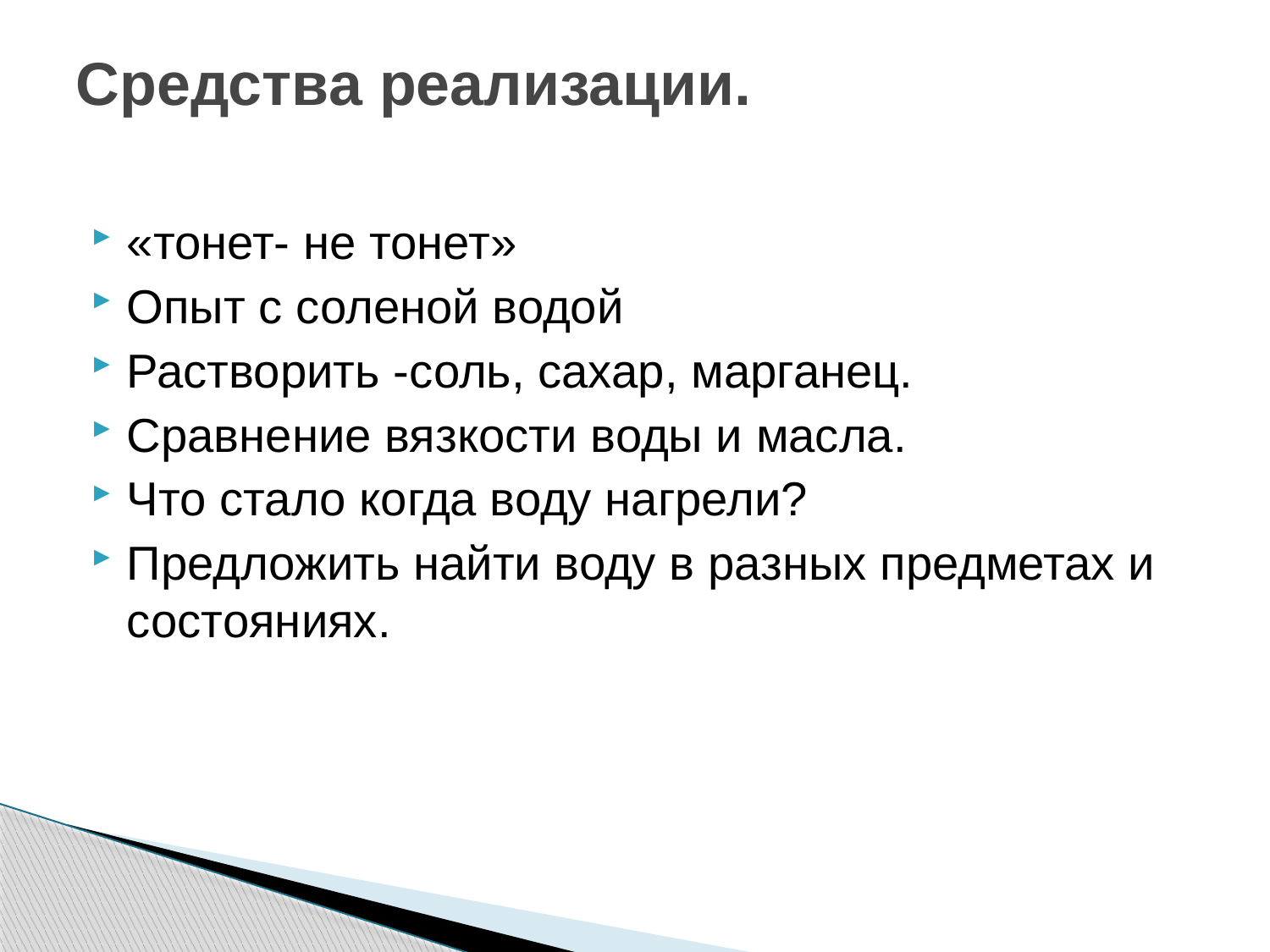

# Средства реализации.
«тонет- не тонет»
Опыт с соленой водой
Растворить -соль, сахар, марганец.
Сравнение вязкости воды и масла.
Что стало когда воду нагрели?
Предложить найти воду в разных предметах и состояниях.